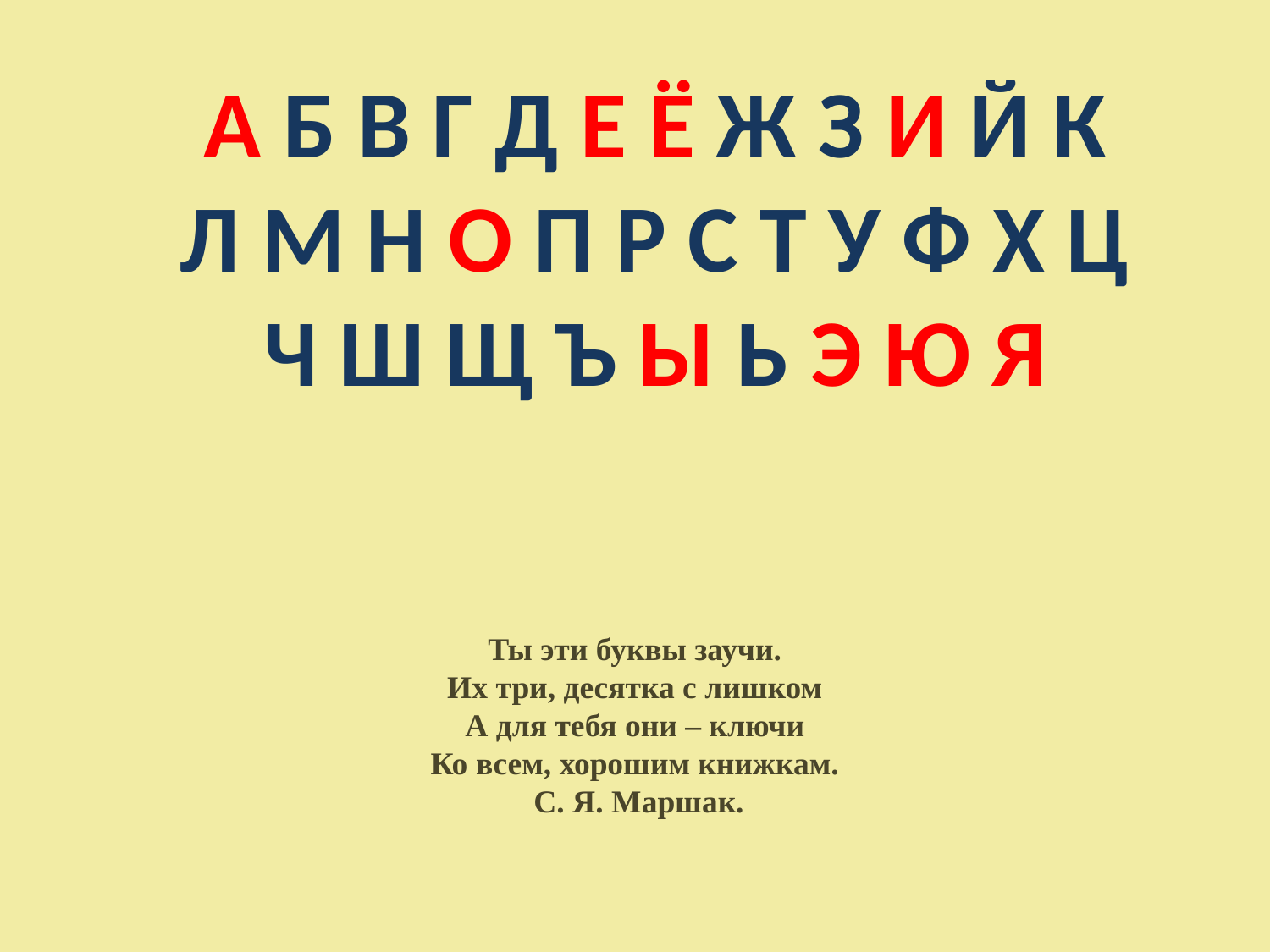

Ты эти буквы заучи.
Их три, десятка с лишком
А для тебя они – ключи
Ко всем, хорошим книжкам.
 С. Я. Маршак.
А Б В Г Д Е Ё Ж З И Й К
Л М Н О П Р С Т У Ф Х Ц
Ч Ш Щ Ъ Ы Ь Э Ю Я
А.А.102
7